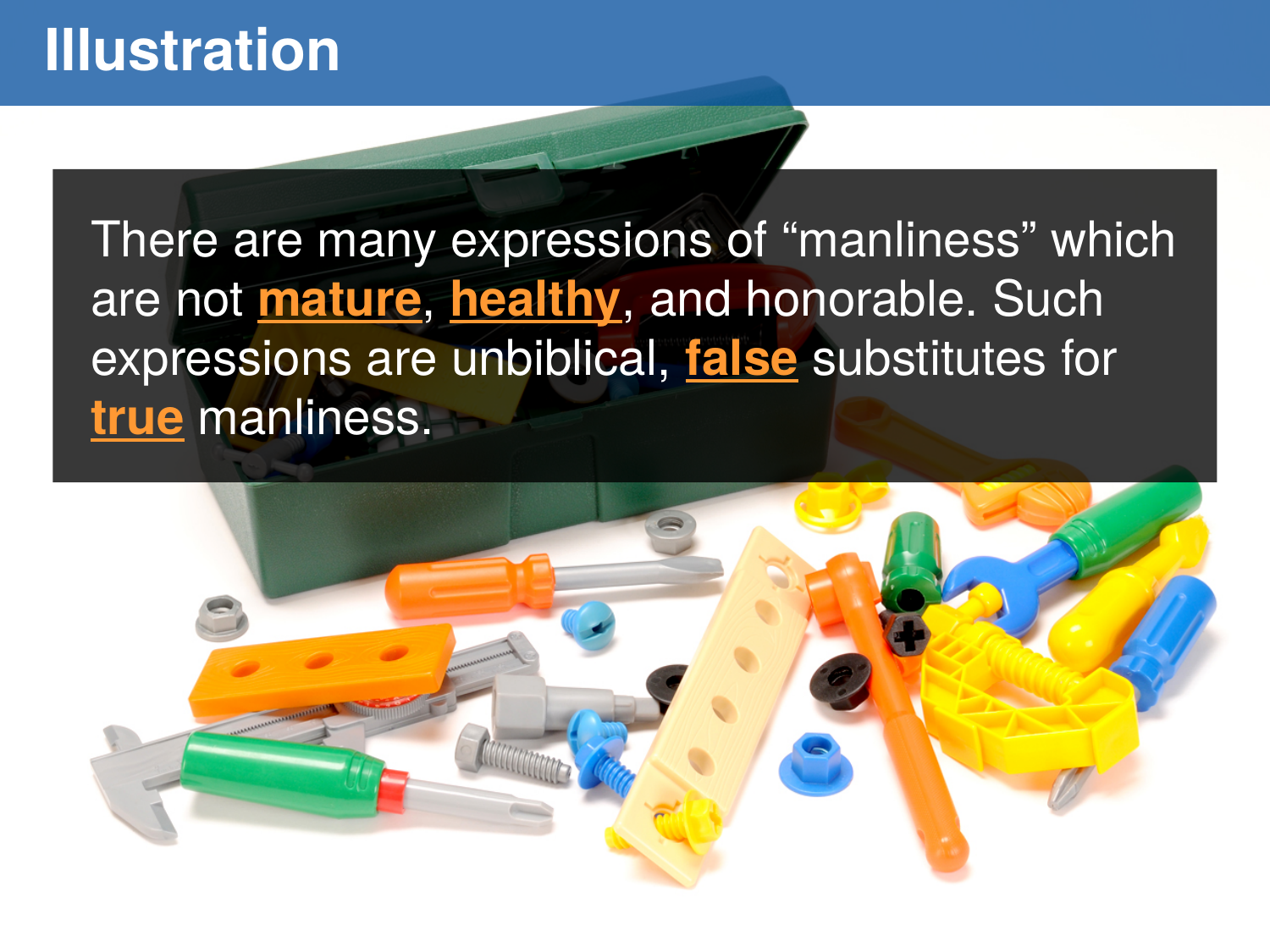

Illustration
There are many expressions of “manliness” which are not mature, healthy, and honorable. Such expressions are unbiblical, false substitutes for true manliness.